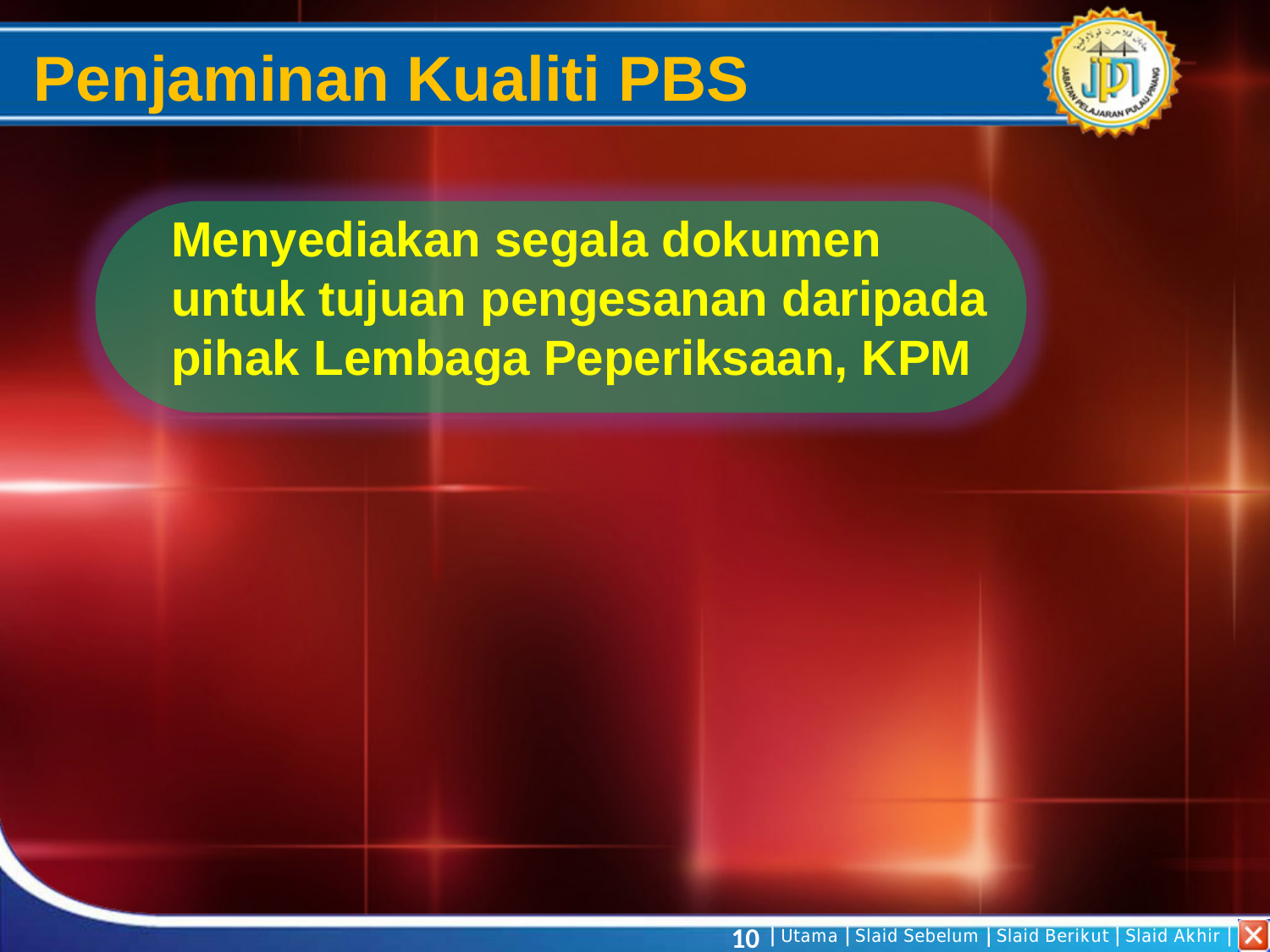

Penjaminan Kualiti PBS

Menyediakan segala dokumen untuk tujuan pengesanan daripada pihak Lembaga Peperiksaan, KPM